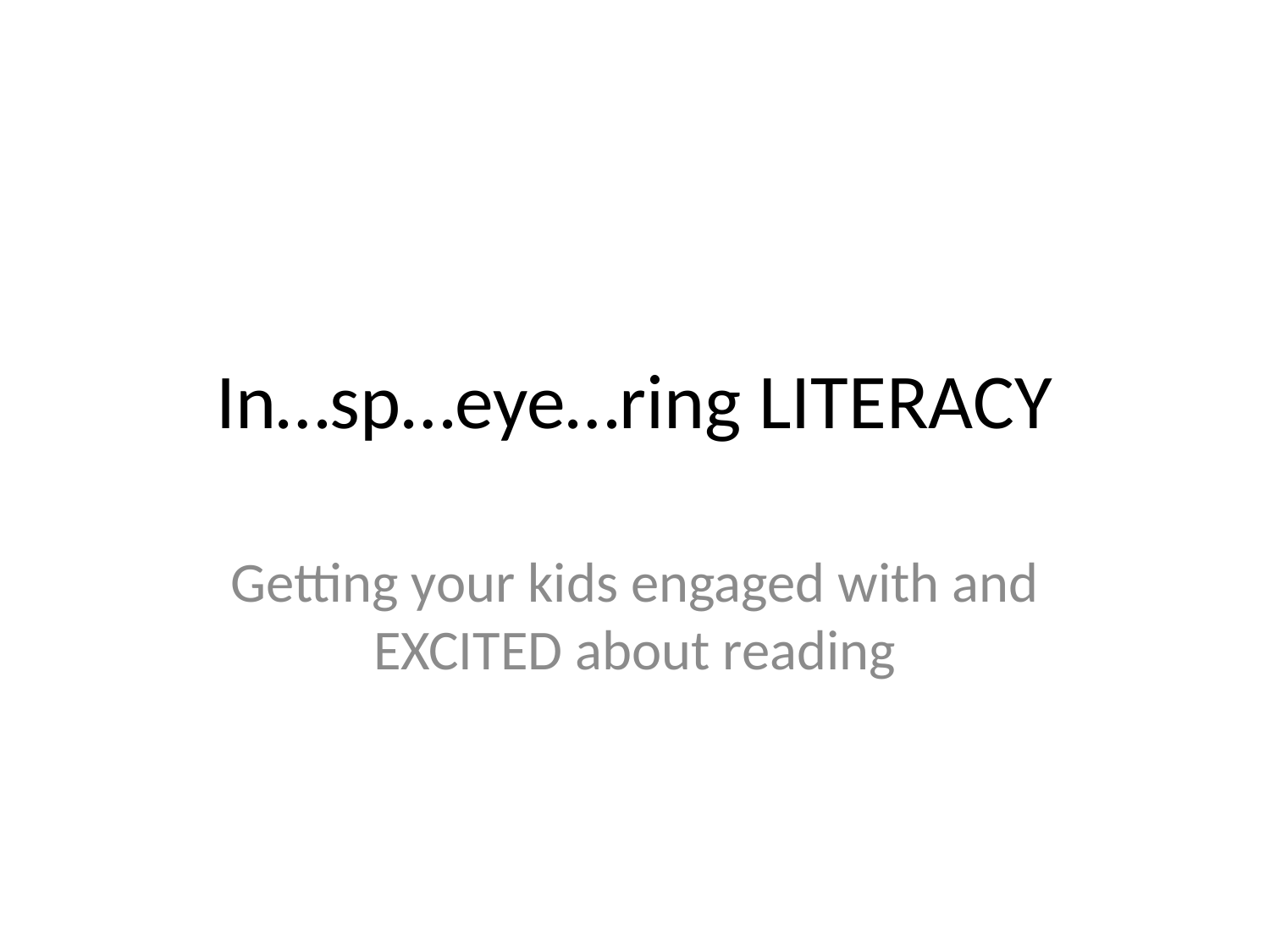

# In…sp…eye…ring LITERACY
Getting your kids engaged with and EXCITED about reading